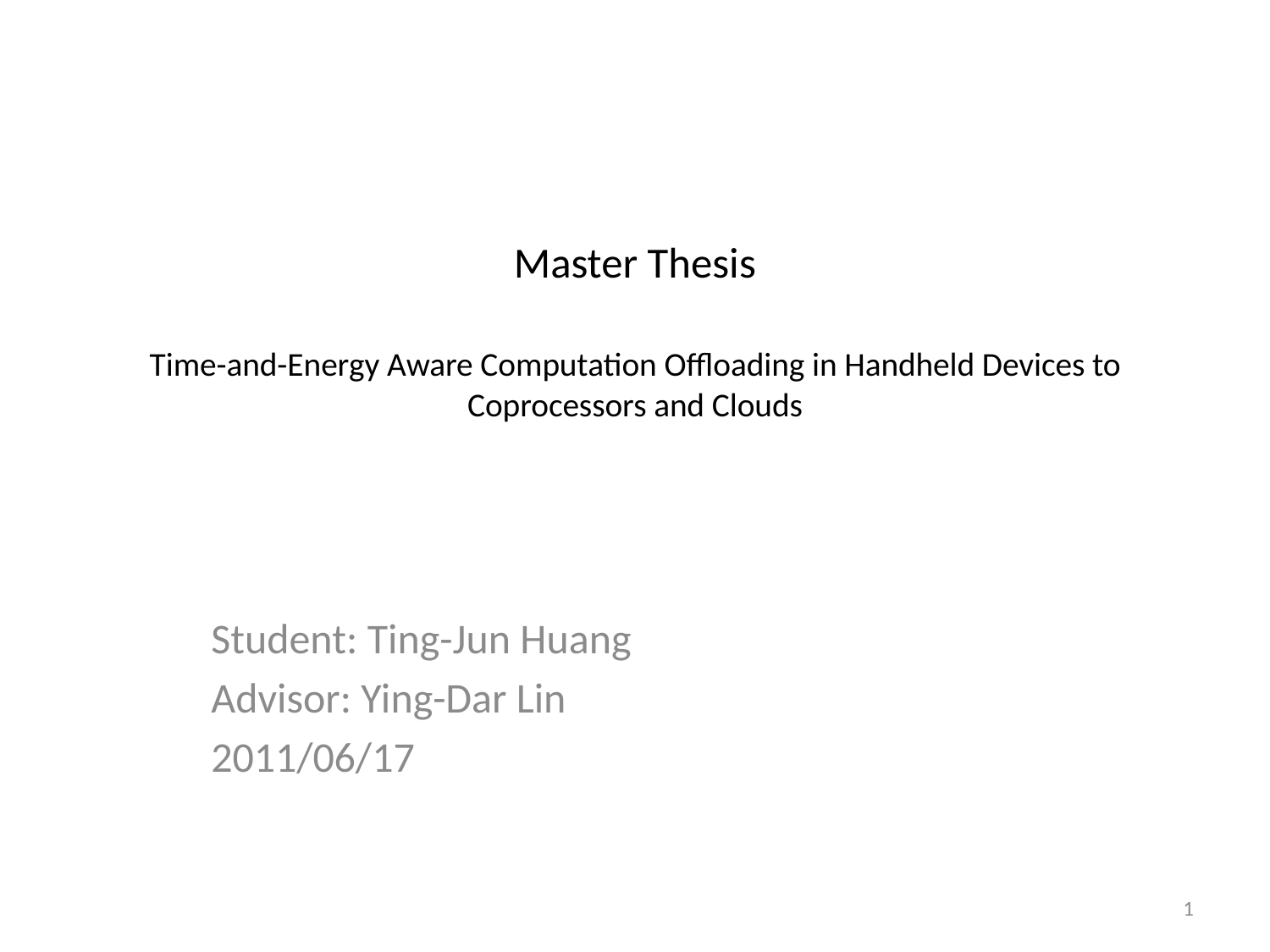

# Master Thesis Time-and-Energy Aware Computation Offloading in Handheld Devices to Coprocessors and Clouds
Student: Ting-Jun Huang
Advisor: Ying-Dar Lin
2011/06/17
1